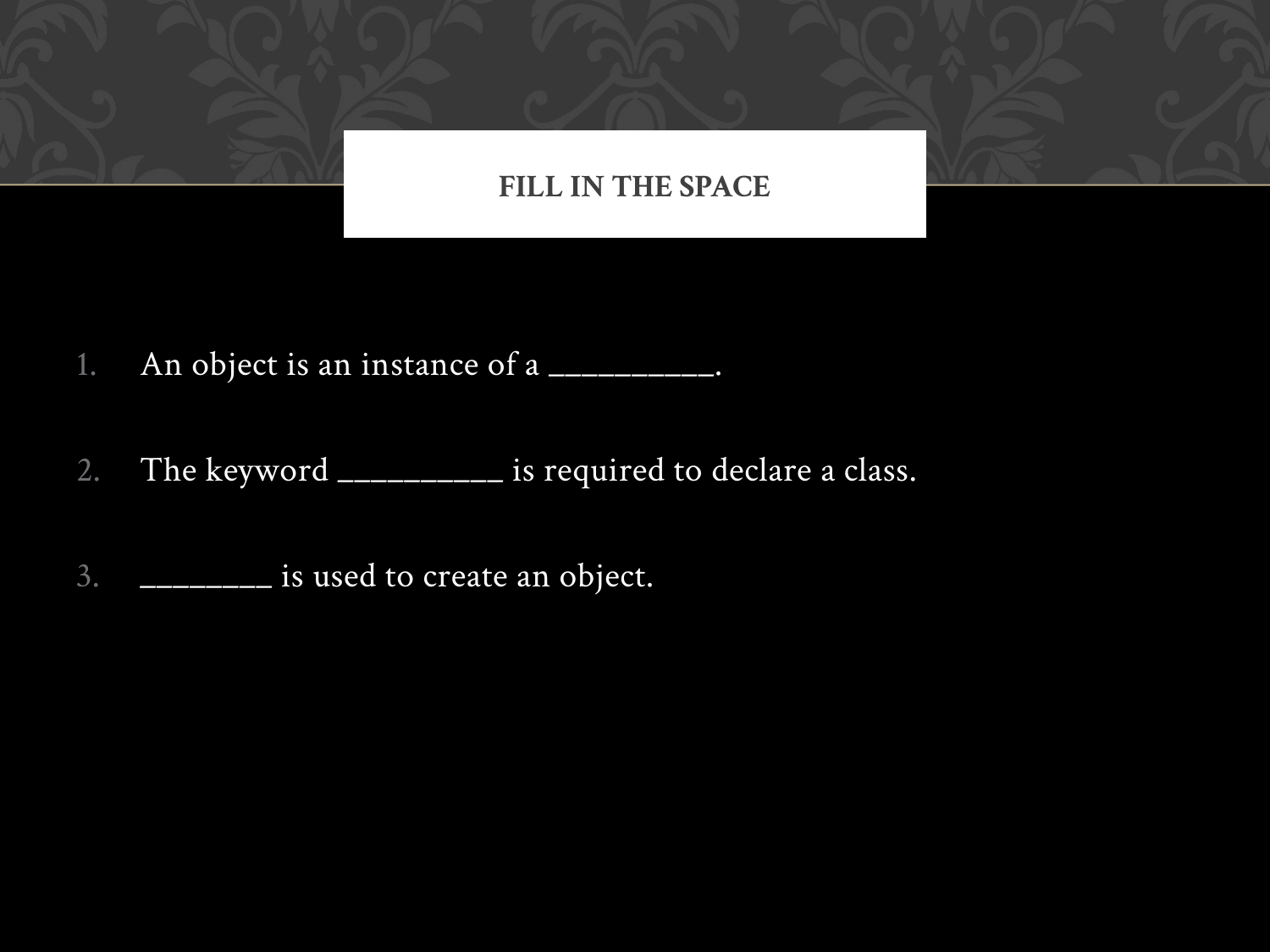

# Fill in the space

An object is an instance of a __________.

The keyword __________ is required to declare a class.

________ is used to create an object.